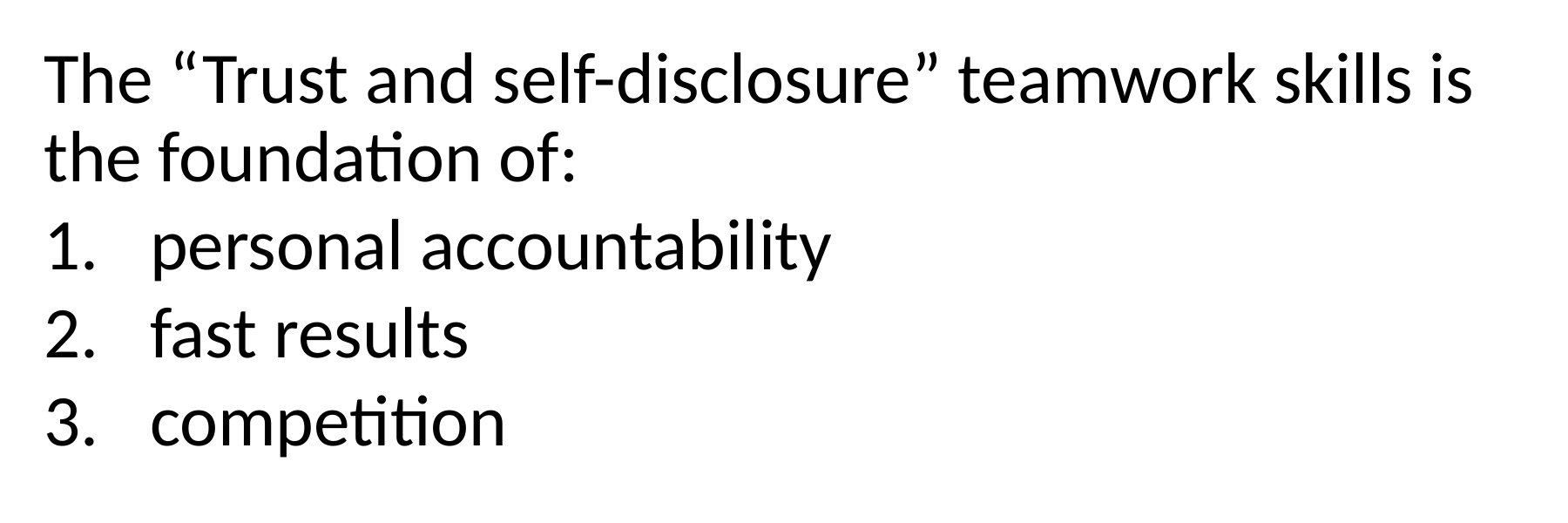

The “Trust and self-disclosure” teamwork skills is the foundation of:
personal accountability
fast results
competition